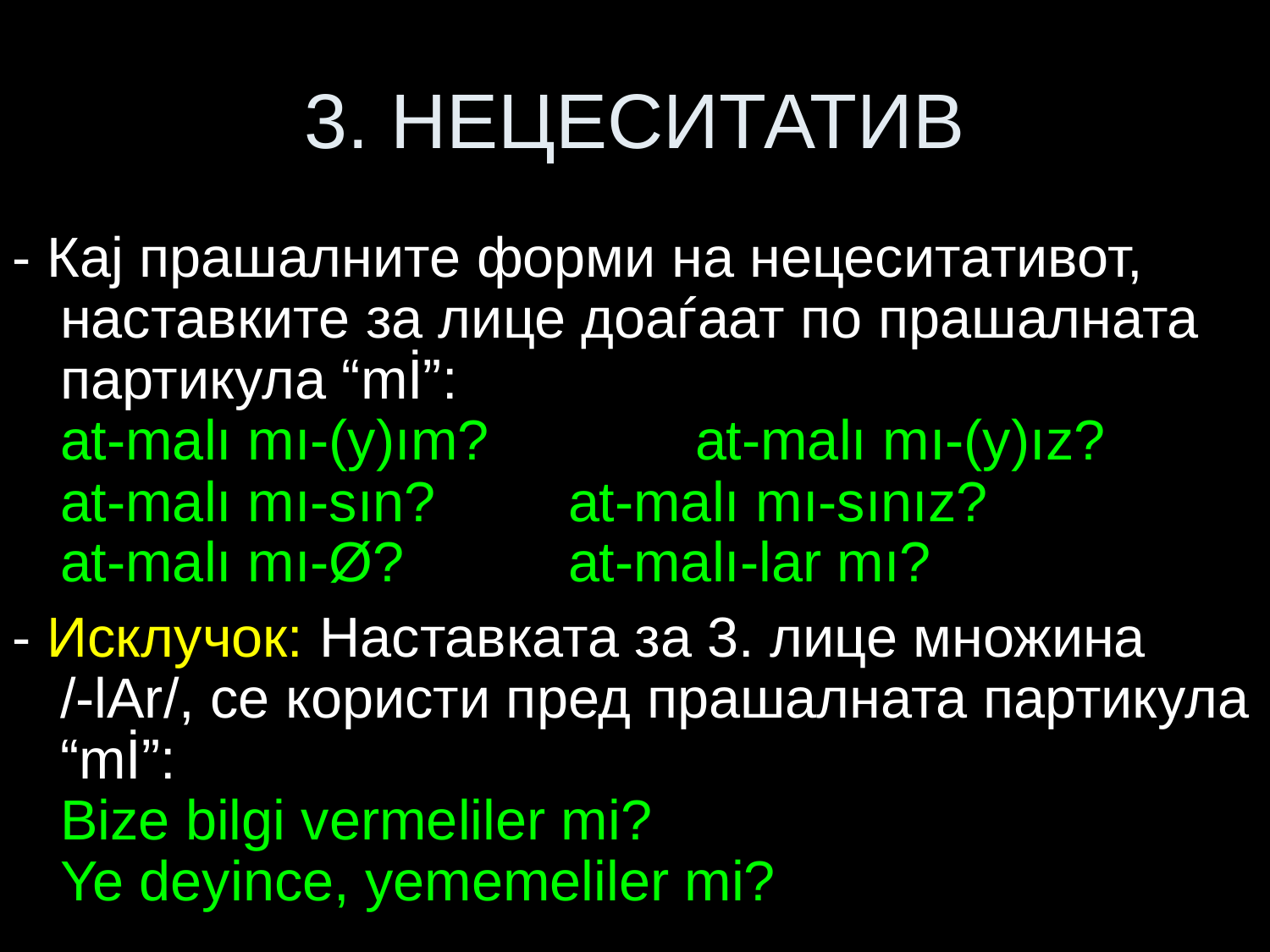

# 3. НЕЦЕСИТАТИВ
- Кај прашалните форми на нецеситативот, наставките за лице доаѓаат по прашалната партикула “mİ”:
at-malı mı-(y)ım?		at-malı mı-(y)ız?
at-malı mı-sın?		at-malı mı-sınız?
at-malı mı-Ø?		at-malı-lar mı?
- Исклучок: Наставката за 3. лице множина
/-lAr/, се користи пред прашалната партикула “mİ”:
Bize bilgi vermeliler mi?
Ye deyince, yememeliler mi?